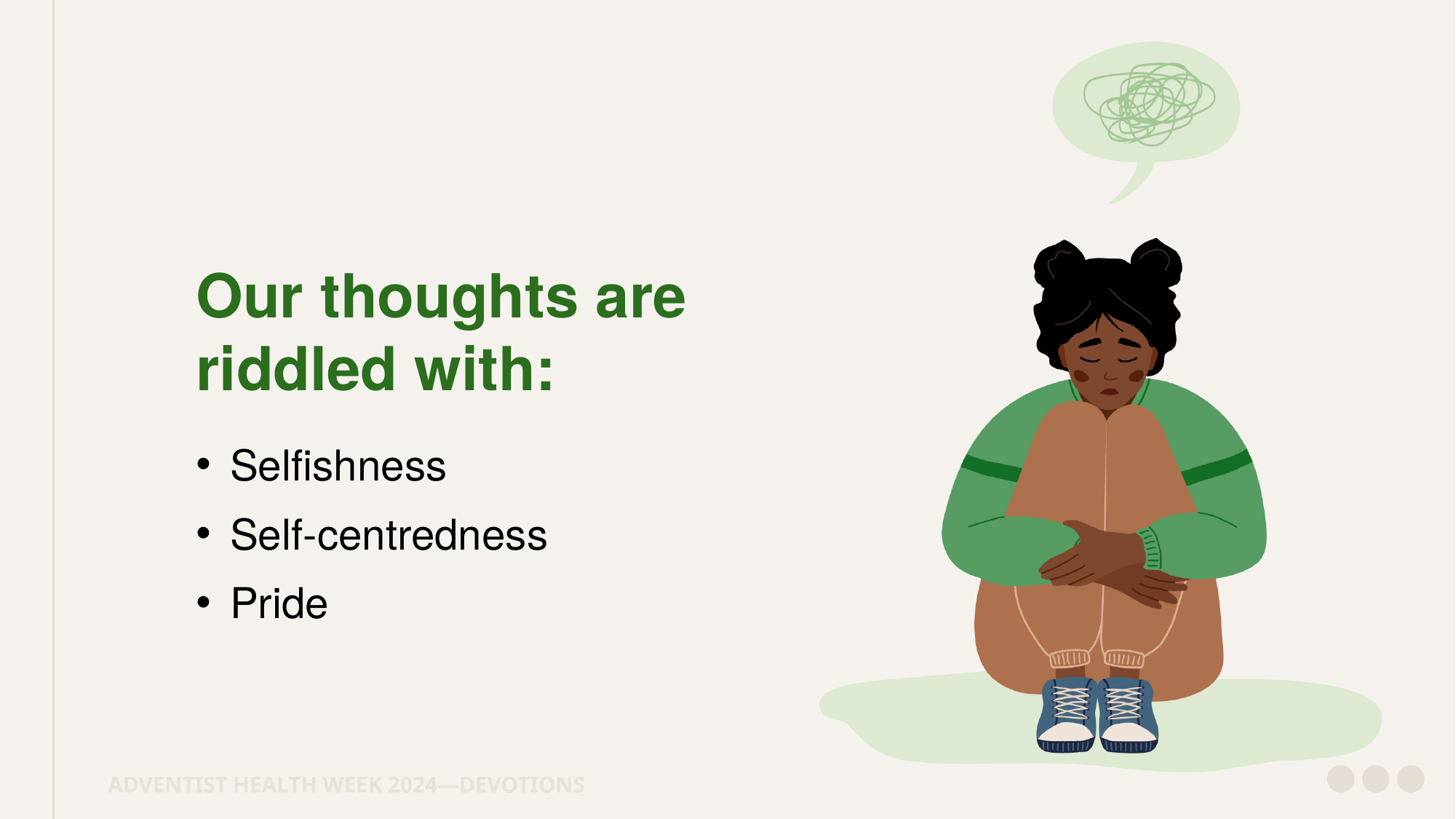

Our thoughts are riddled with:
Selfishness
Self-centredness
Pride